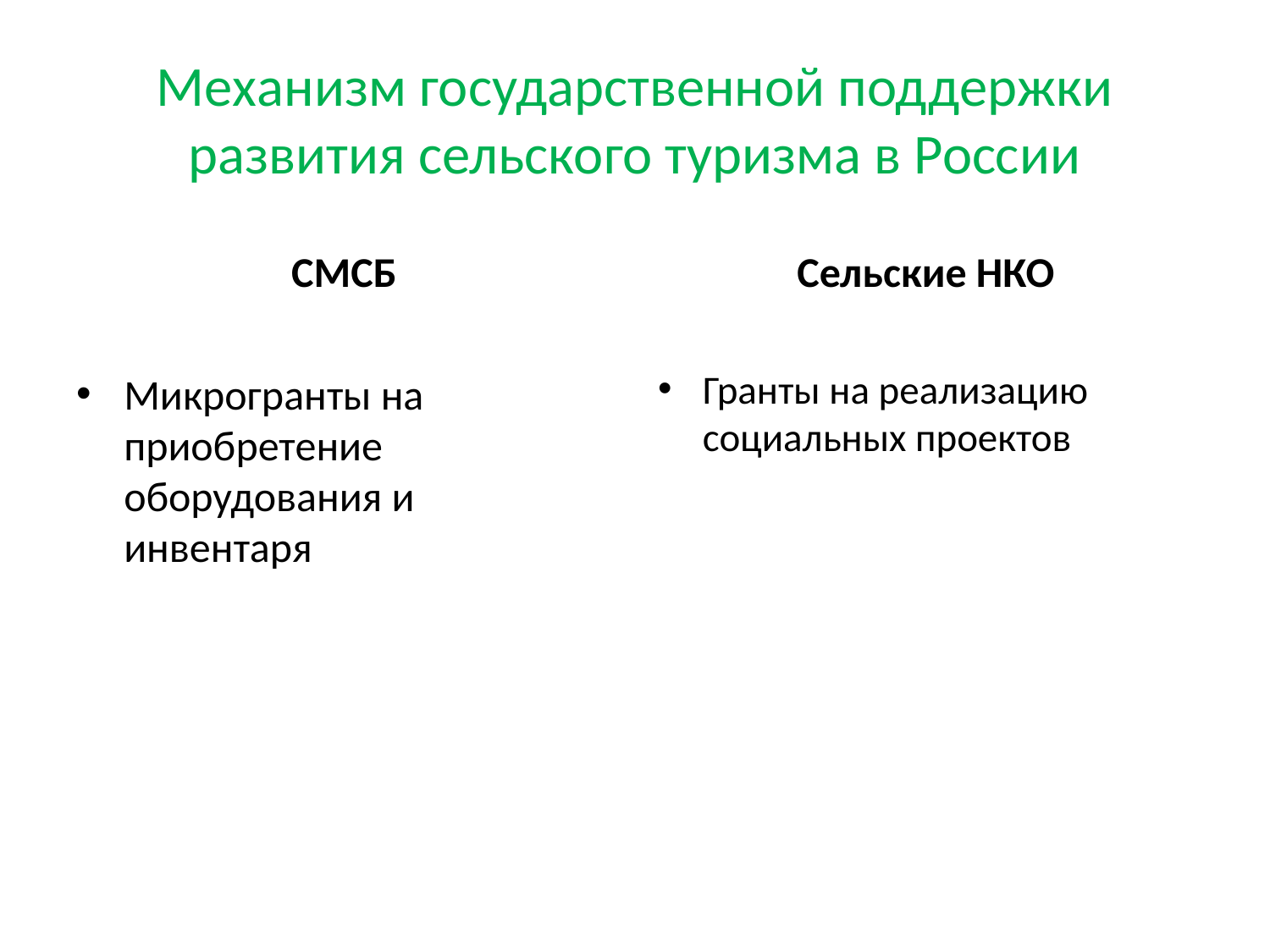

# Механизм государственной поддержки развития сельского туризма в России
СМСБ
Сельские НКО

Микрогранты на приобретение оборудования и инвентаря

Гранты на реализацию социальных проектов